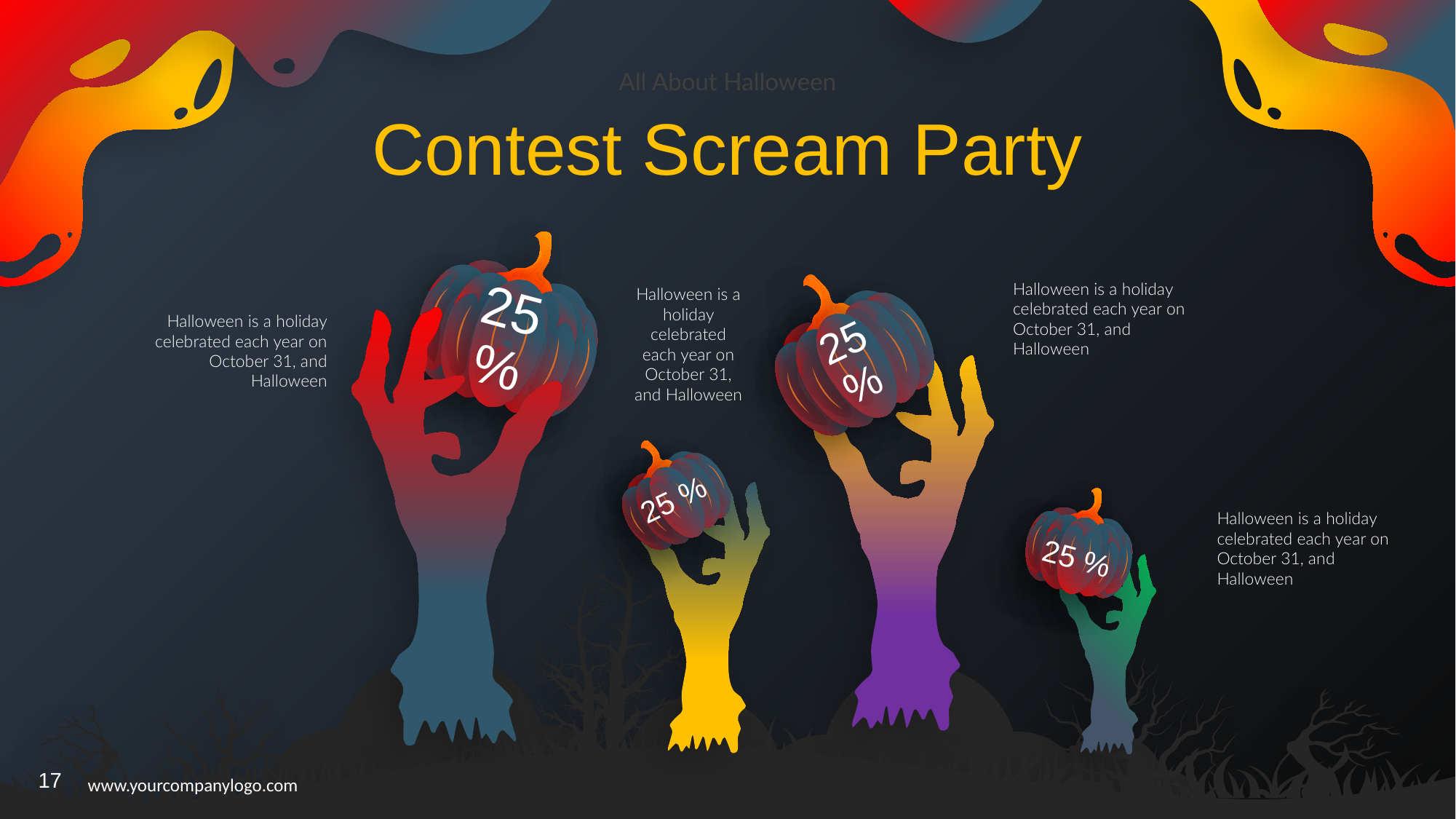

All About Halloween
Contest Scream Party

Halloween is a holiday celebrated each year on October 31, and Halloween
Halloween is a holiday celebrated each year on October 31, and Halloween
25 %
Halloween is a holiday celebrated each year on October 31, and Halloween

25 %

25 %

Halloween is a holiday celebrated each year on October 31, and Halloween
25 %

17
www.yourcompanylogo.com